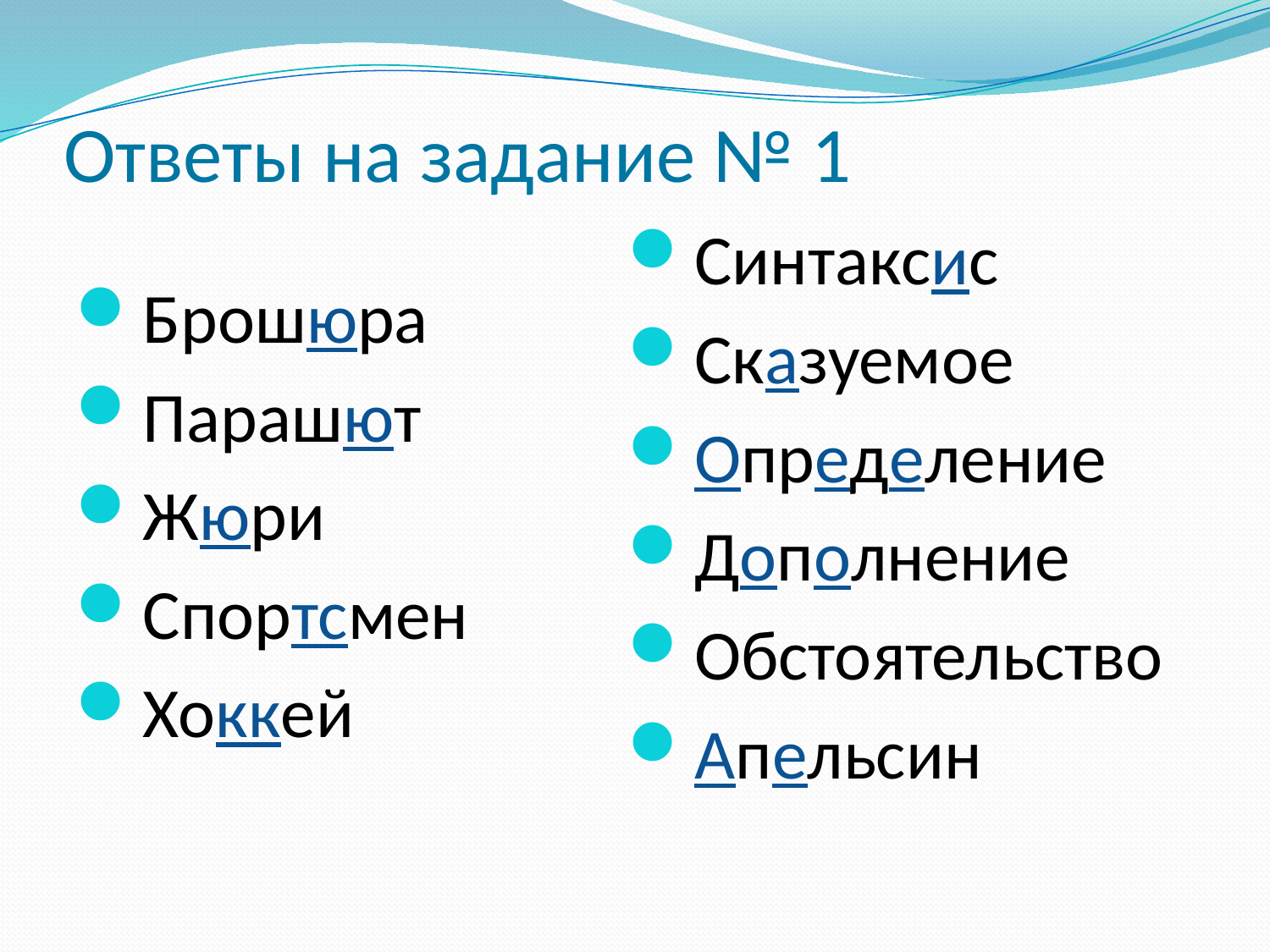

# Ответы на задание № 1
Синтаксис
Сказуемое
Определение
Дополнение
Обстоятельство
Апельсин
Брошюра
Парашют
Жюри
Спортсмен
Хоккей